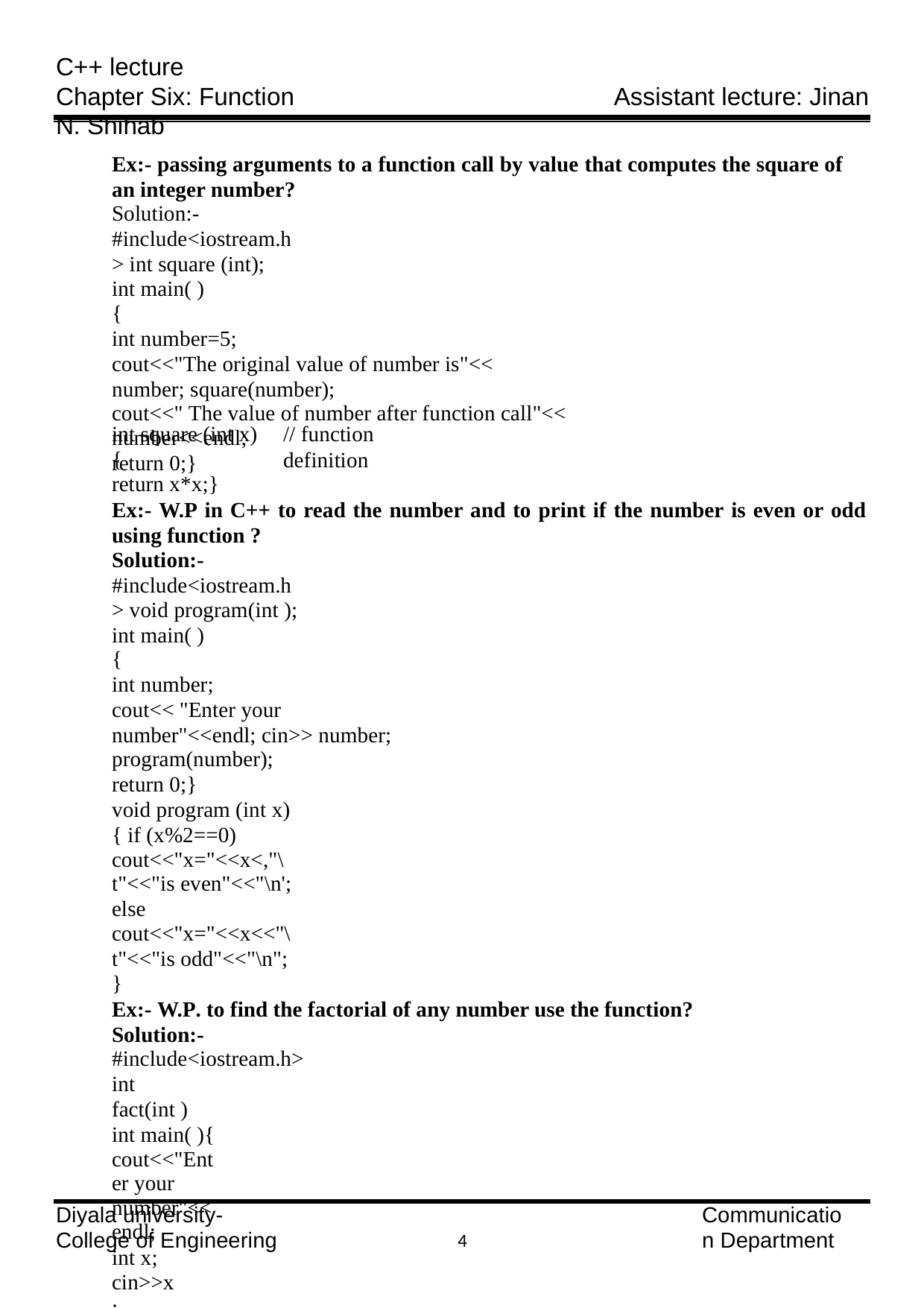

C++ lecture
Chapter Six: Function	Assistant lecture: Jinan N. Shihab

Ex:- passing arguments to a function call by value that computes the square of an integer number?
Solution:-
#include<iostream.h> int square (int);
int main( )
{
int number=5;
cout<<"The original value of number is"<< number; square(number);
cout<<" The value of number after function call"<< number<<endl;
return 0;}
int square (int x)
{
return x*x;}
// function definition
Ex:- W.P in C++ to read the number and to print if the number is even or odd using function ?
Solution:-
#include<iostream.h> void program(int ); int main( )
{
int number;
cout<< "Enter your number"<<endl; cin>> number;
program(number);
return 0;}
void program (int x){ if (x%2==0)
cout<<"x="<<x<,"\t"<<"is even"<<"\n';
else
cout<<"x="<<x<<"\t"<<"is odd"<<"\n";
}
Ex:- W.P. to find the factorial of any number use the function? Solution:-
#include<iostream.h>
int fact(int ) int main( ){
cout<<"Enter your number"<<endl;
int x; cin>>x;
cout<<"factorial of"<<x<<"="<<fact(x)<<"\n";
 	return 0;}
Diyala university- College of Engineering
Communication Department

4